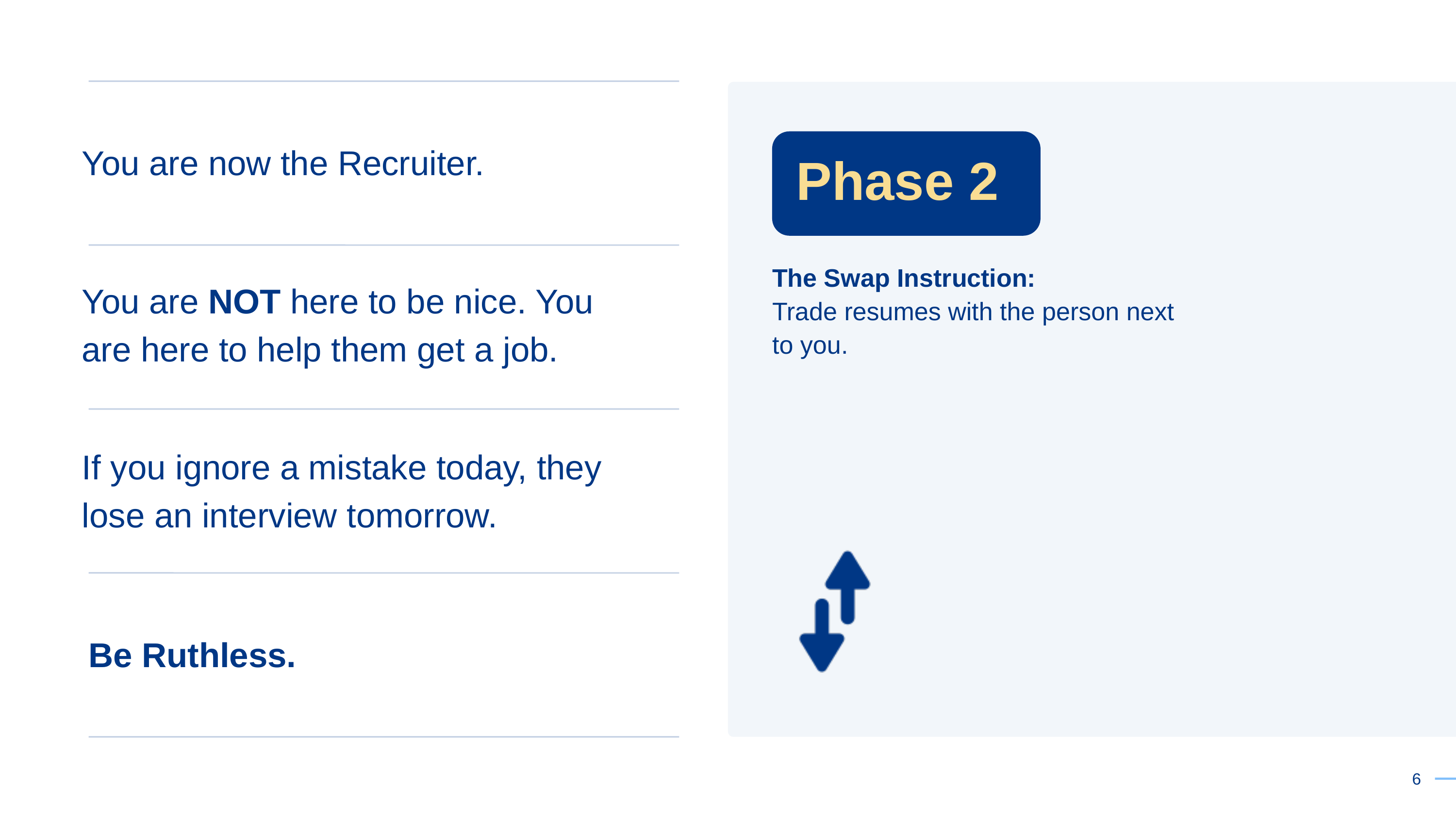

You are now the Recruiter.
Phase 2

The Swap Instruction:
Trade resumes with the person next to you.
You are NOT here to be nice. You are here to help them get a job.

If you ignore a mistake today, they lose an interview tomorrow.

Be Ruthless.

6